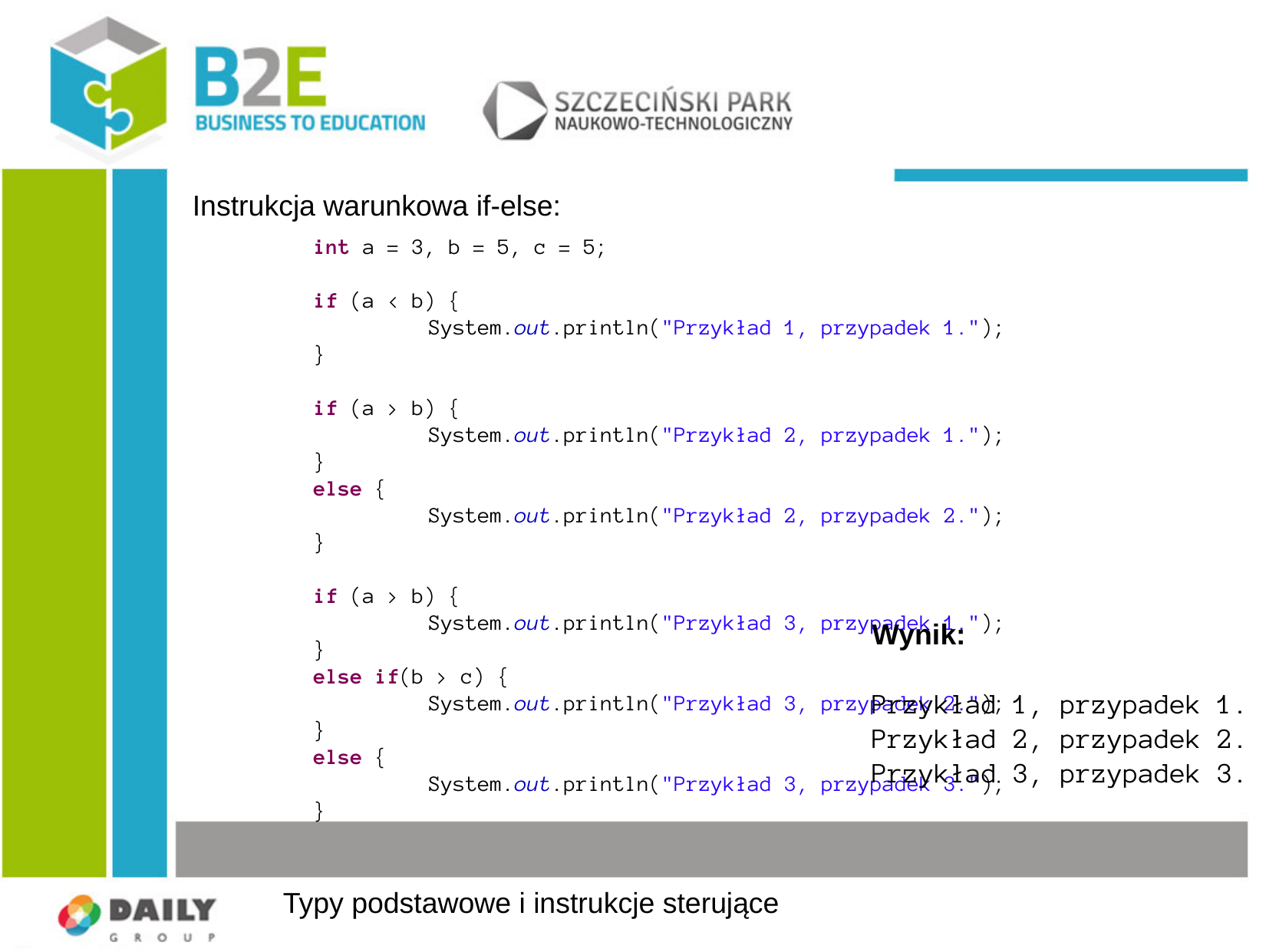

Instrukcja warunkowa if-else:
		int a = 3, b = 5, c = 5;

		if (a < b) {
			System.out.println("Przykład 1, przypadek 1.");
		}

		if (a > b) {
			System.out.println("Przykład 2, przypadek 1.");
		}
		else {
			System.out.println("Przykład 2, przypadek 2.");
		}

		if (a > b) {
			System.out.println("Przykład 3, przypadek 1.");
		}
		else if(b > c) {
			System.out.println("Przykład 3, przypadek 2.");
		}
		else {
			System.out.println("Przykład 3, przypadek 3.");
		}
Wynik:

Przykład 1, przypadek 1.
Przykład 2, przypadek 2.
Przykład 3, przypadek 3.
Typy podstawowe i instrukcje sterujące